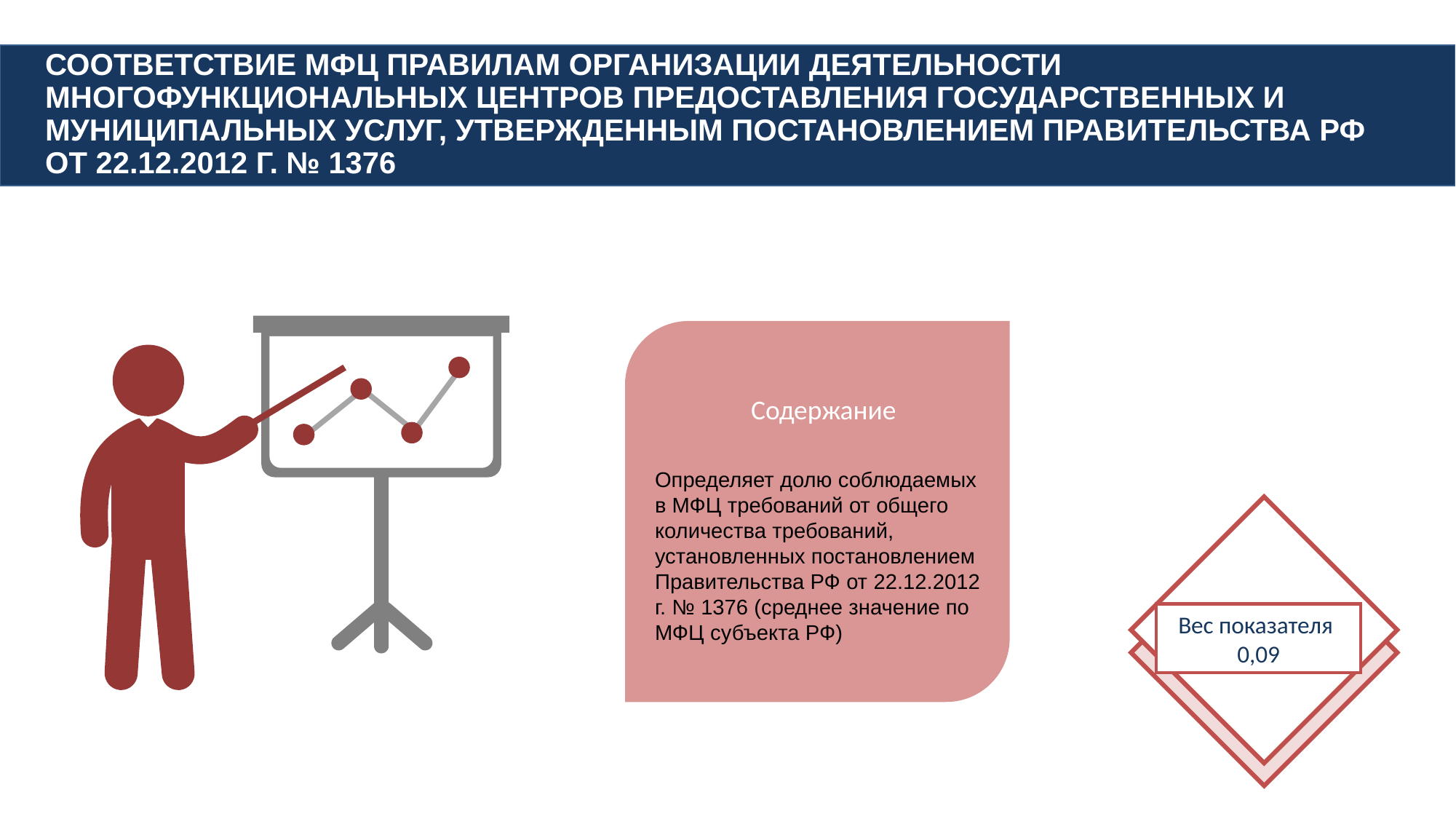

Соответствие МФЦ Правилам организации деятельности многофункциональных центров предоставления государственных и муниципальных услуг, утвержденным постановлением Правительства РФ от 22.12.2012 г. № 1376

Содержание

Определяет долю соблюдаемых в МФЦ требований от общего количества требований, установленных постановлением Правительства РФ от 22.12.2012 г. № 1376 (среднее значение по МФЦ субъекта РФ)

Вес показателя
0,09